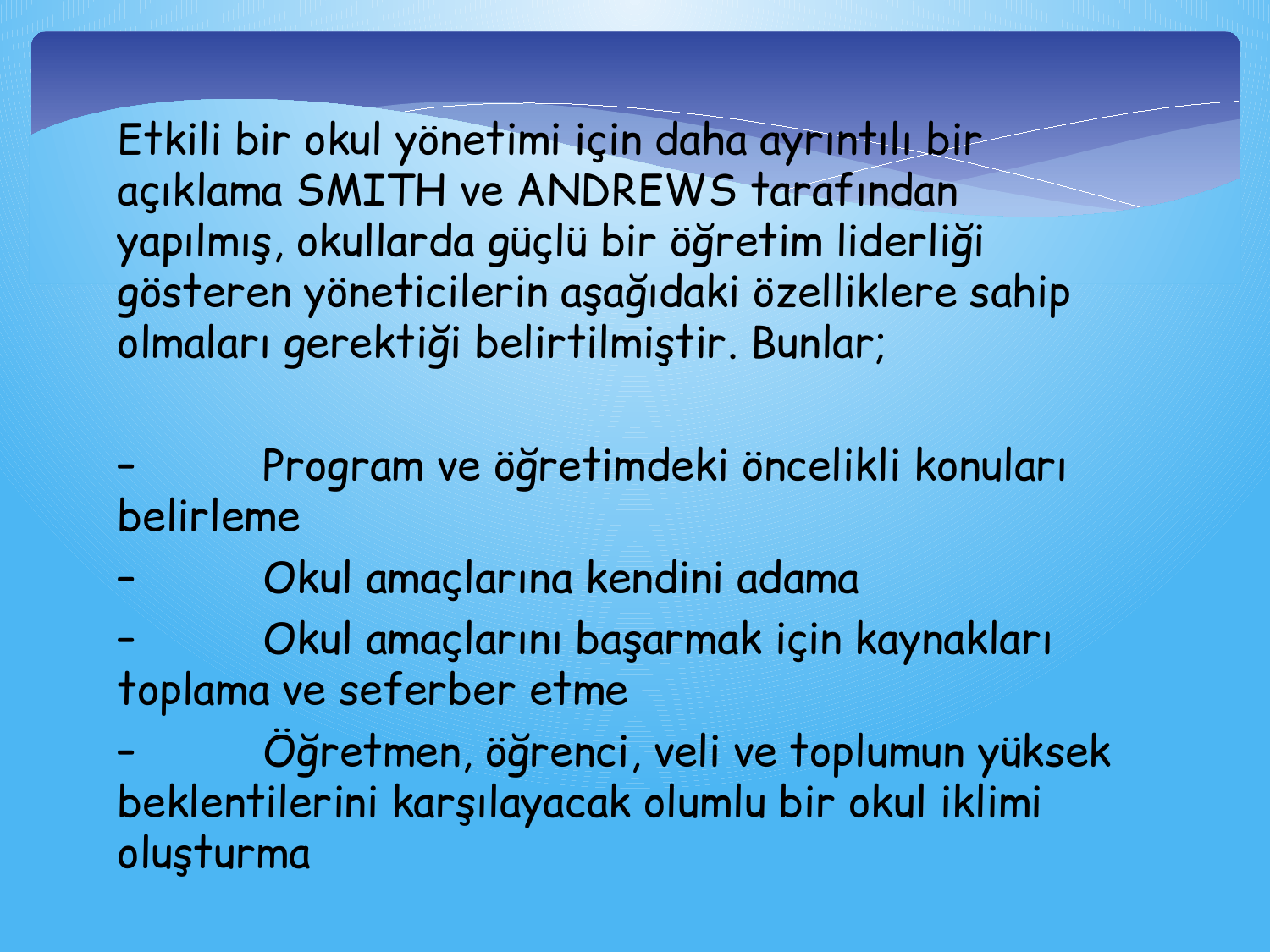

Etkili bir okul yönetimi için daha ayrıntılı bir açıklama SMITH ve ANDREWS tarafından yapılmış, okullarda güçlü bir öğretim liderliği gösteren yöneticilerin aşağıdaki özelliklere sahip olmaları gerektiği belirtilmiştir. Bunlar;

–          Program ve öğretimdeki öncelikli konuları belirleme
–          Okul amaçlarına kendini adama
–          Okul amaçlarını başarmak için kaynakları toplama ve seferber etme
–          Öğretmen, öğrenci, veli ve toplumun yüksek beklentilerini karşılayacak olumlu bir okul iklimi oluşturma